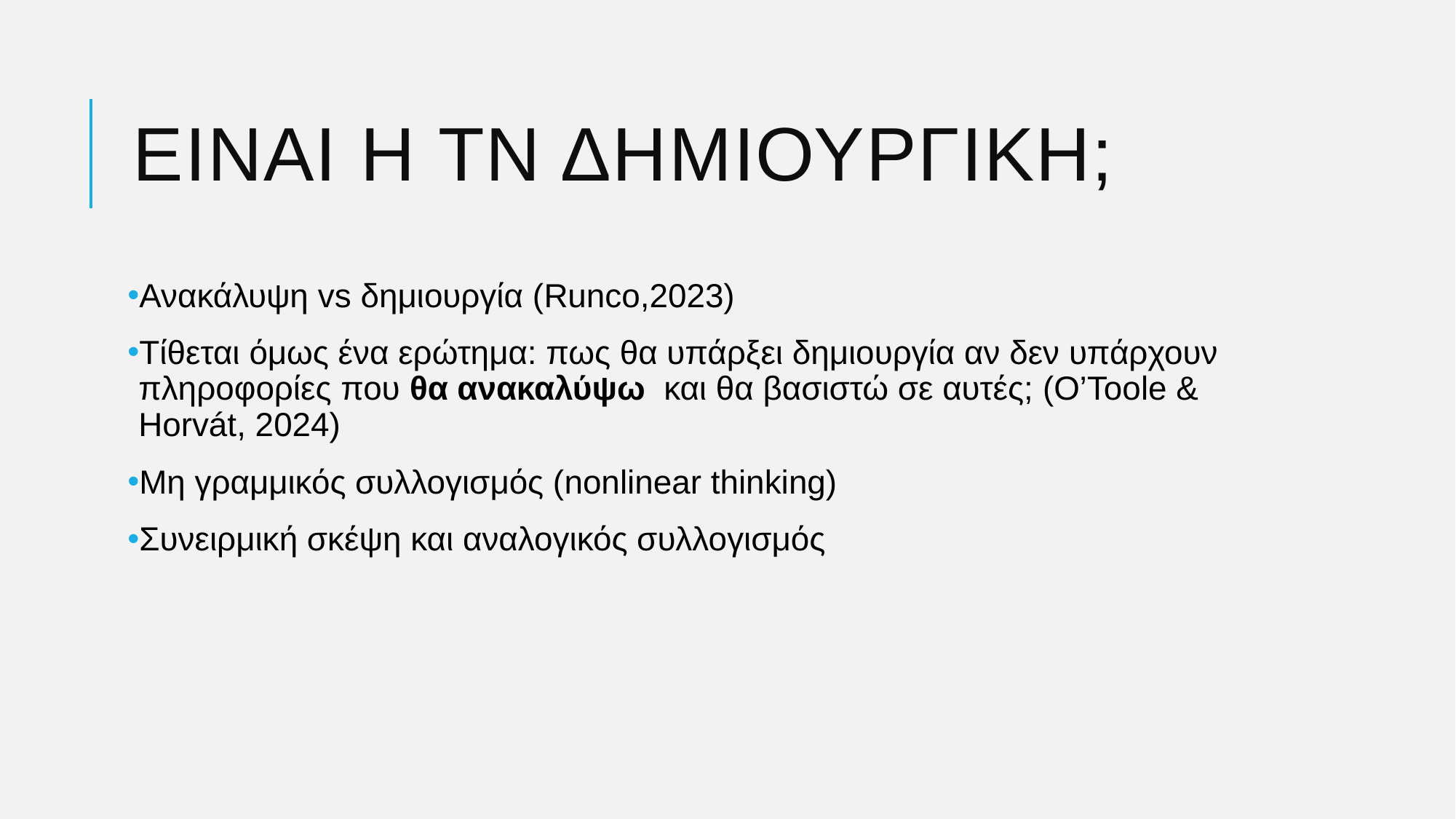

# Ειναι η τν δημιουργικη;
Ανακάλυψη vs δημιουργία (Runco,2023)
Τίθεται όμως ένα ερώτημα: πως θα υπάρξει δημιουργία αν δεν υπάρχουν πληροφορίες που θα ανακαλύψω  και θα βασιστώ σε αυτές; (O’Toole & Horvát, 2024)
Μη γραμμικός συλλογισμός (nonlinear thinking)
Συνειρμική σκέψη και αναλογικός συλλογισμός